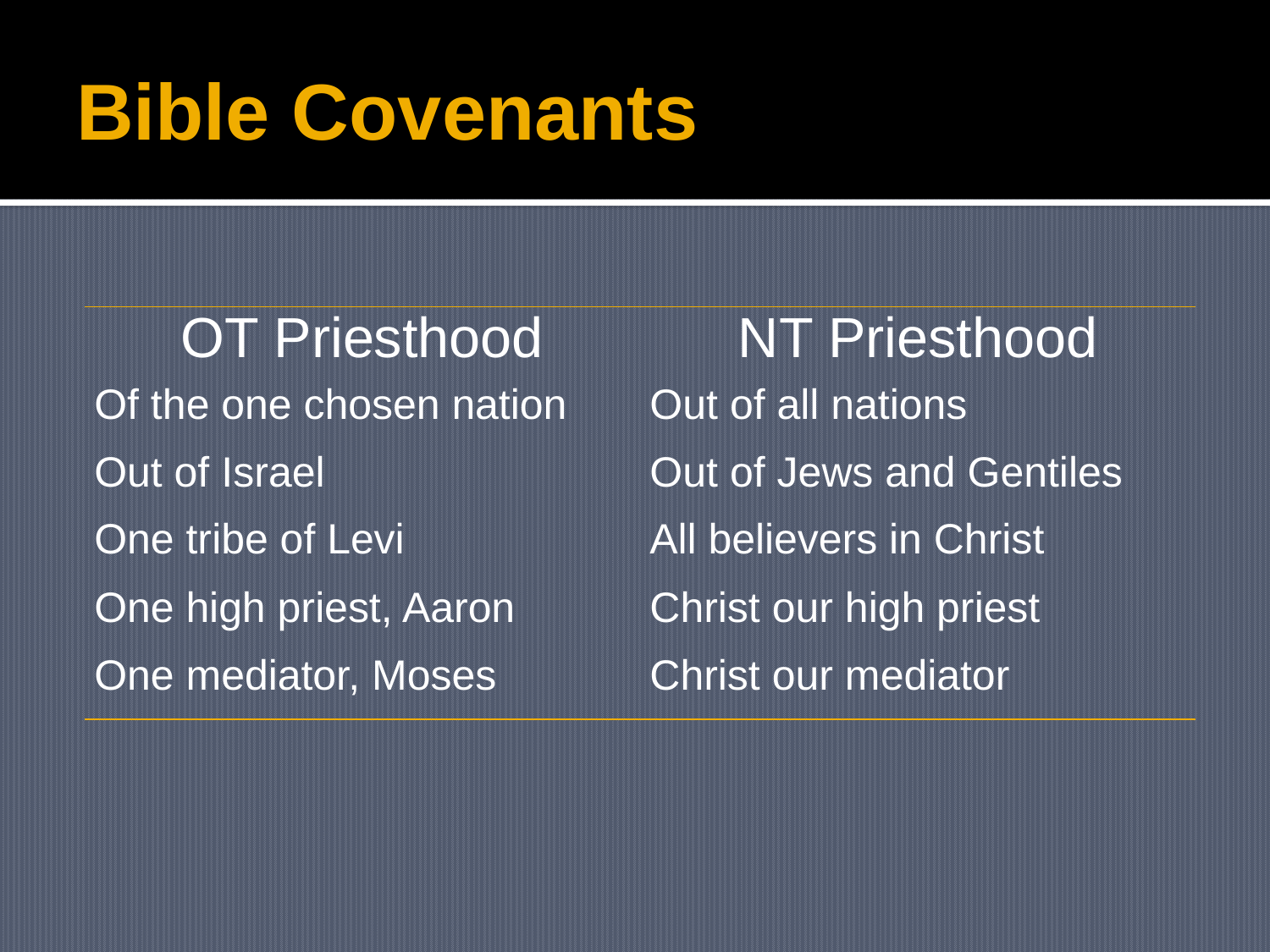

# Bible Covenants
| OT Priesthood | NT Priesthood |
| --- | --- |
| Of the one chosen nation | Out of all nations |
| Out of Israel | Out of Jews and Gentiles |
| One tribe of Levi | All believers in Christ |
| One high priest, Aaron | Christ our high priest |
| One mediator, Moses | Christ our mediator |